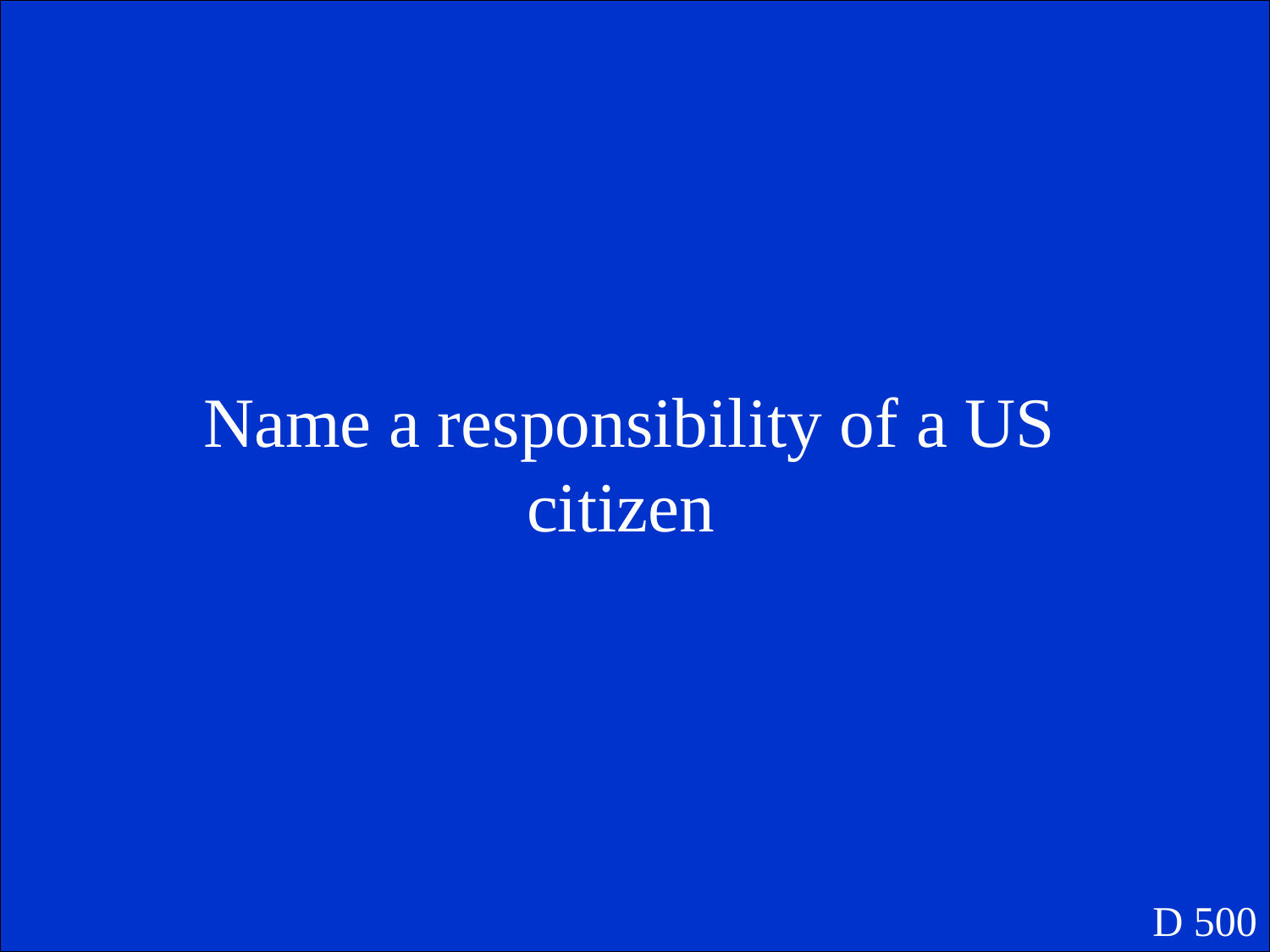

Name a responsibility of a US citizen
D 500